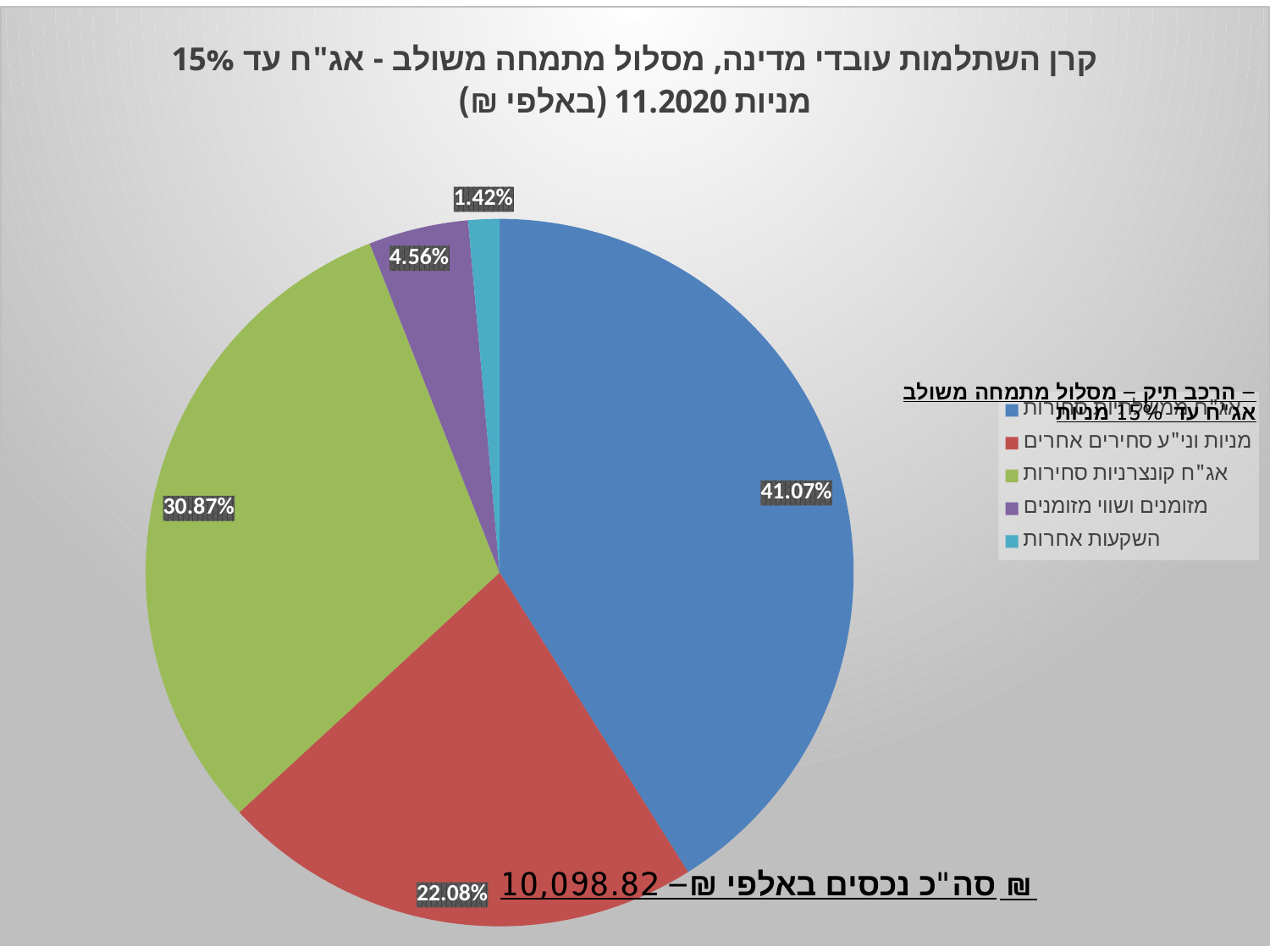

### Chart: קרן השתלמות עובדי מדינה, מסלול מתמחה משולב - אג"ח עד 15% מניות 11.2020  (באלפי ₪)

| Category | מכירות |
|---|---|
| אג"ח ממשלתיות סחירות | 0.4106599353211755 |
| מניות וני"ע סחירים אחרים | 0.22080929629126084 |
| אג"ח קונצרניות סחירות | 0.30873300779704727 |
| מזומנים ושווי מזומנים | 0.045600858634714164 |
| השקעות אחרות | 0.014196802934361758 |